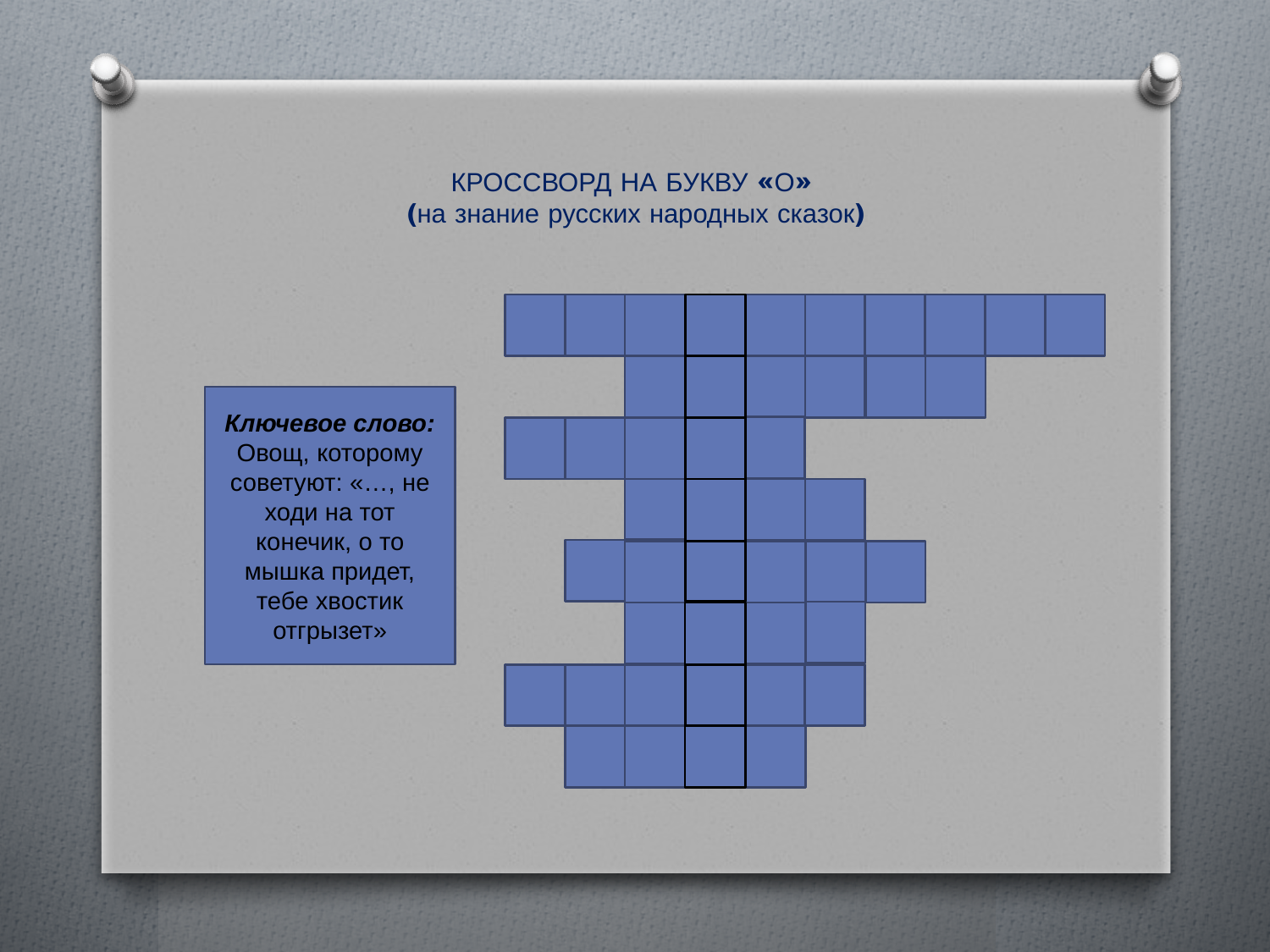

# КРОССВОРД НА БУКВУ «О» (на знание русских народных сказок)

Ключевое слово:
Овощ, которому советуют: «…, не ходи на тот конечик, о то мышка придет, тебе хвостик отгрызет»